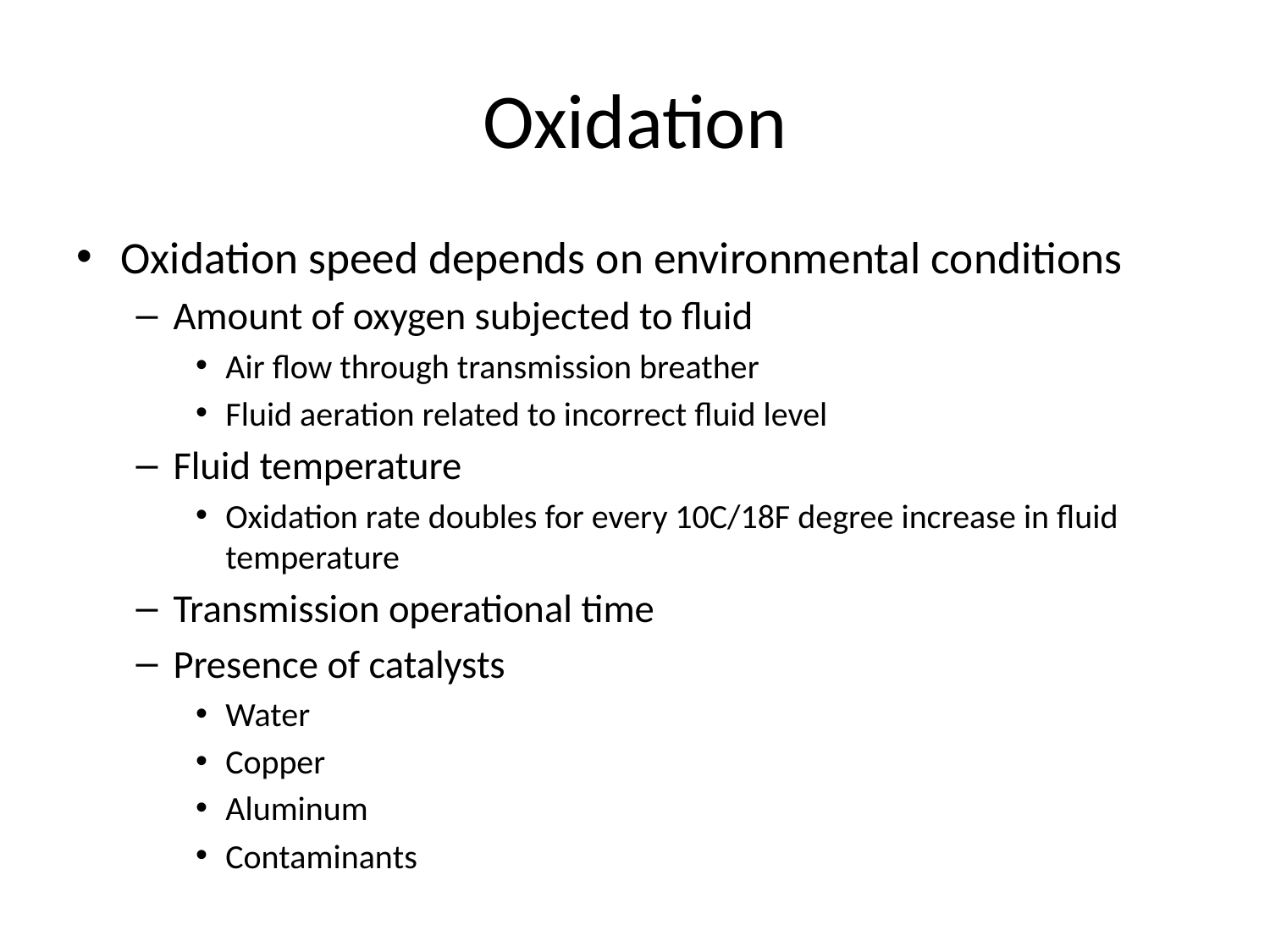

# Oxidation
Oxidation speed depends on environmental conditions
Amount of oxygen subjected to fluid
Air flow through transmission breather
Fluid aeration related to incorrect fluid level
Fluid temperature
Oxidation rate doubles for every 10C/18F degree increase in fluid temperature
Transmission operational time
Presence of catalysts
Water
Copper
Aluminum
Contaminants